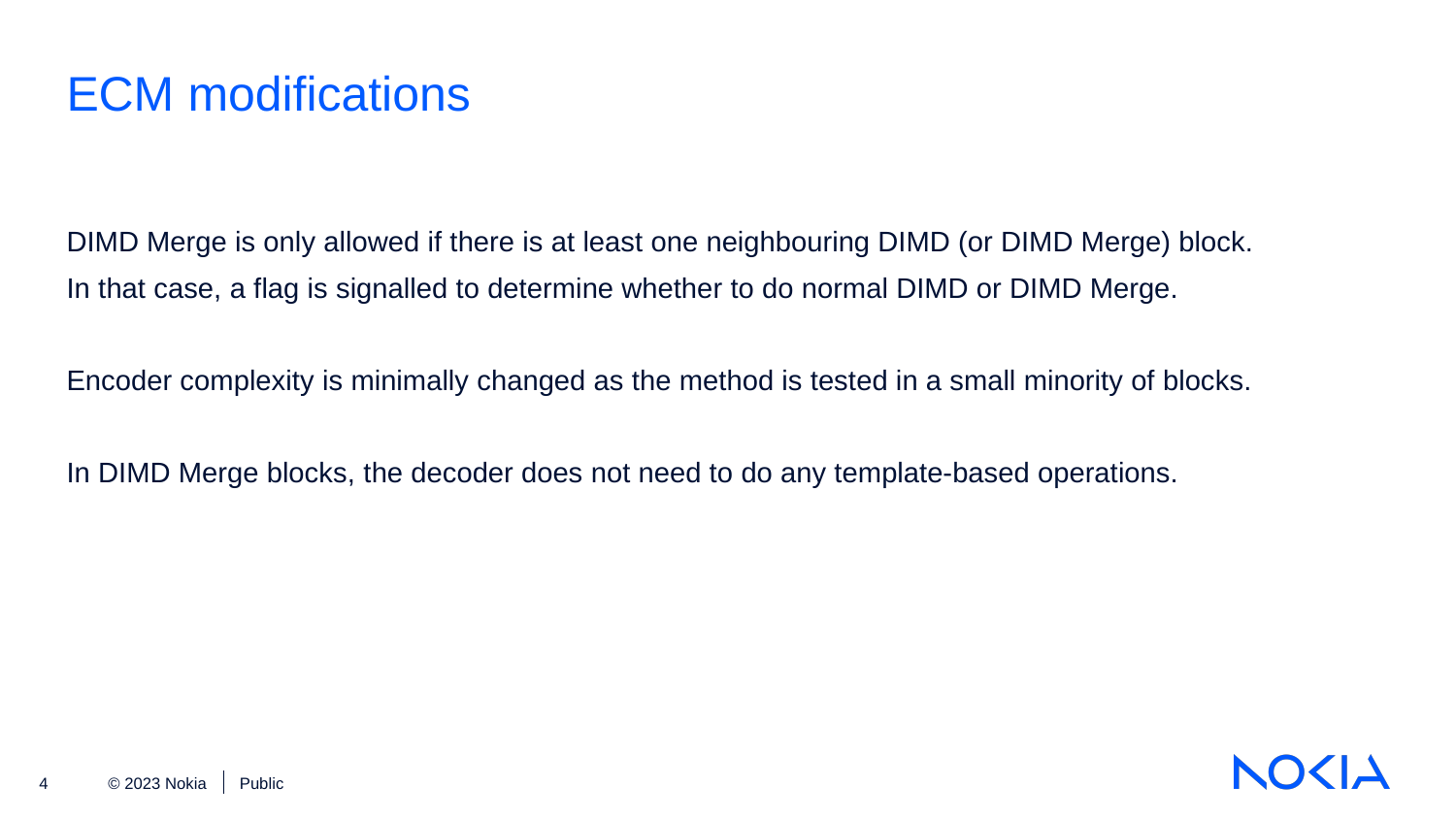

ECM modifications

DIMD Merge is only allowed if there is at least one neighbouring DIMD (or DIMD Merge) block.
In that case, a flag is signalled to determine whether to do normal DIMD or DIMD Merge.

Encoder complexity is minimally changed as the method is tested in a small minority of blocks.

In DIMD Merge blocks, the decoder does not need to do any template-based operations.

Public